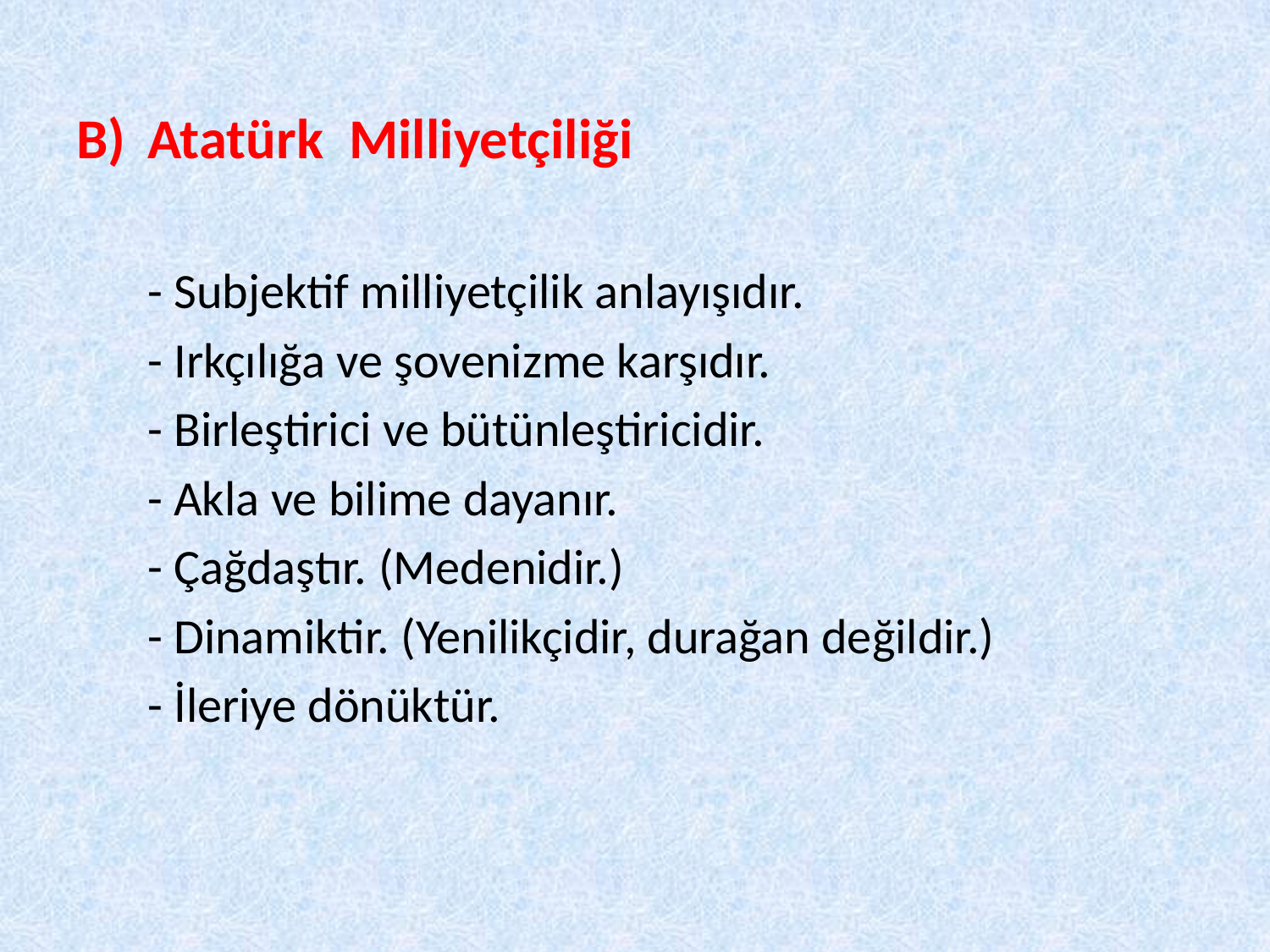

Atatürk  Milliyetçiliği

	- Subjektif milliyetçilik anlayışıdır.
	- Irkçılığa ve şovenizme karşıdır.
	- Birleştirici ve bütünleştiricidir.
	- Akla ve bilime dayanır.
	- Çağdaştır. (Medenidir.)
	- Dinamiktir. (Yenilikçidir, durağan değildir.)
	- İleriye dönüktür.